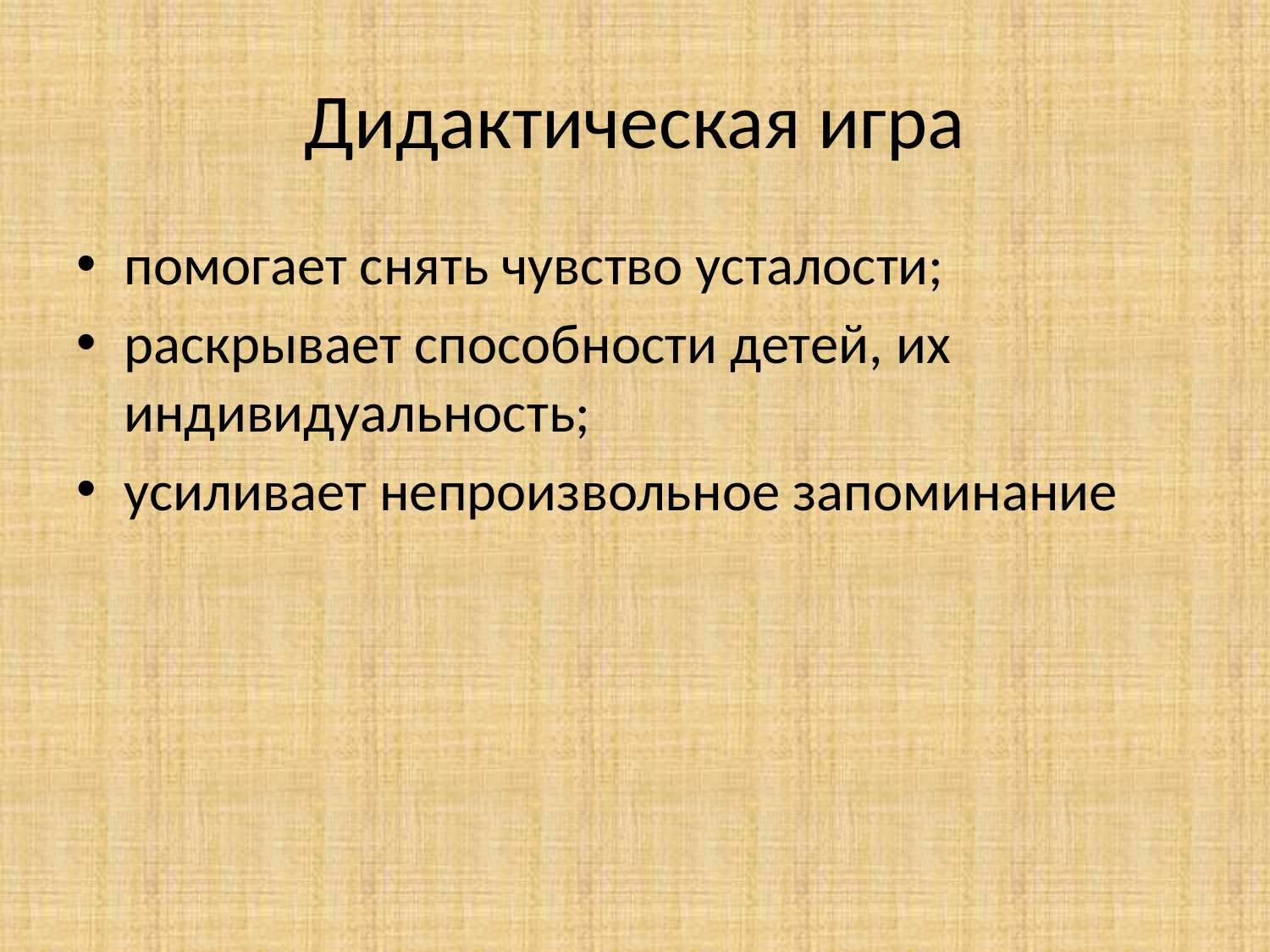

# Дидактическая игра
помогает снять чувство усталости;
раскрывает способности детей, их индивидуальность;
усиливает непроизвольное запоминание